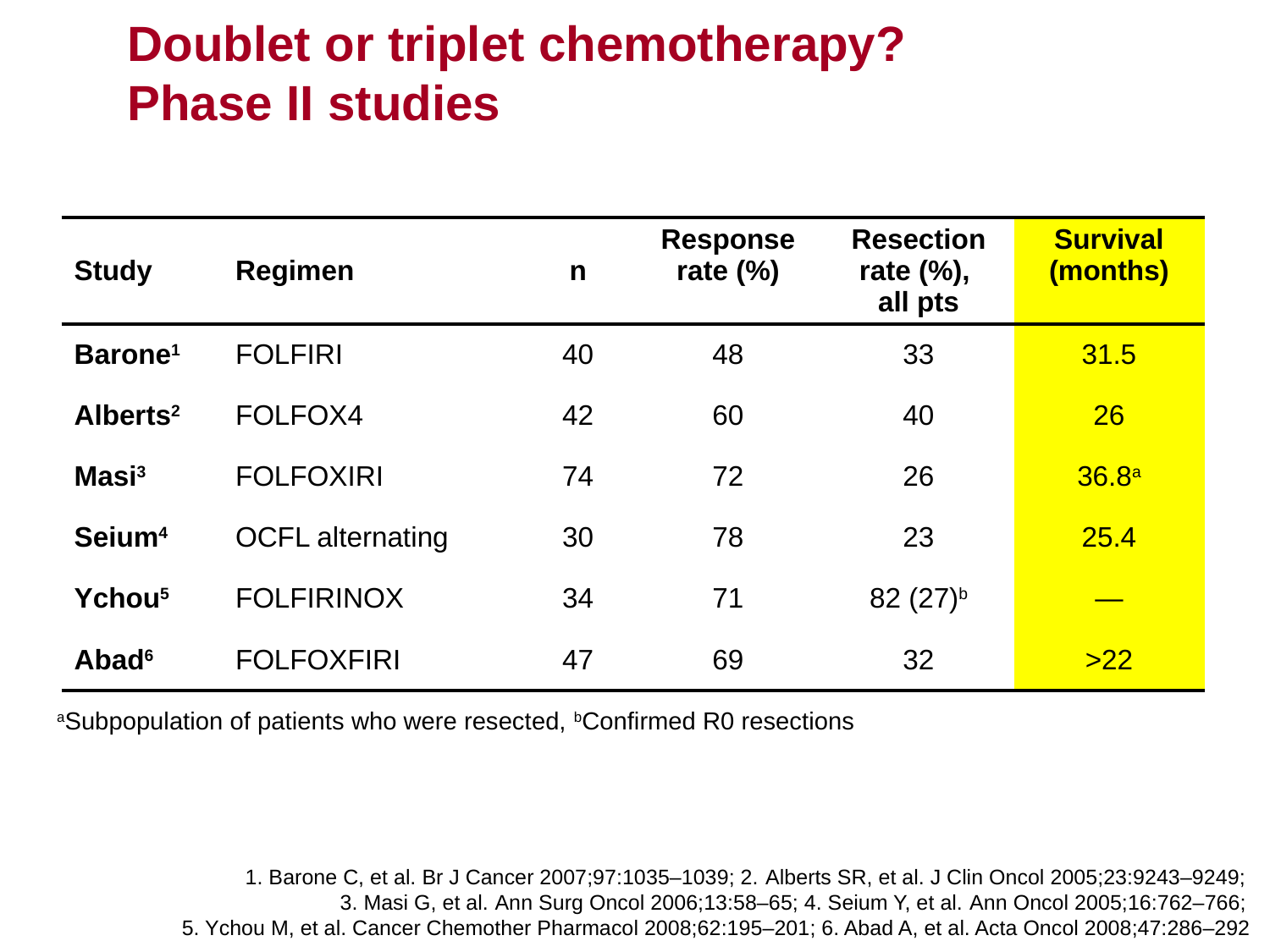

# Doublet or triplet chemotherapy? Phase II studies
| Study | Regimen | n | Response rate (%) | Resection rate (%), all pts | Survival (months) |
| --- | --- | --- | --- | --- | --- |
| Barone1 | FOLFIRI | 40 | 48 | 33 | 31.5 |
| Alberts2 | FOLFOX4 | 42 | 60 | 40 | 26 |
| Masi3 | FOLFOXIRI | 74 | 72 | 26 | 36.8a |
| Seium4 | OCFL alternating | 30 | 78 | 23 | 25.4 |
| Ychou5 | FOLFIRINOX | 34 | 71 | 82 (27)b | — |
| Abad6 | FOLFOXFIRI | 47 | 69 | 32 | >22 |
aSubpopulation of patients who were resected, bConfirmed R0 resections
1. Barone C, et al. Br J Cancer 2007;97:1035–1039; 2. Alberts SR, et al. J Clin Oncol 2005;23:9243–9249;
3. Masi G, et al. Ann Surg Oncol 2006;13:58–65; 4. Seium Y, et al. Ann Oncol 2005;16:762–766;
5. Ychou M, et al. Cancer Chemother Pharmacol 2008;62:195–201; 6. Abad A, et al. Acta Oncol 2008;47:286–292